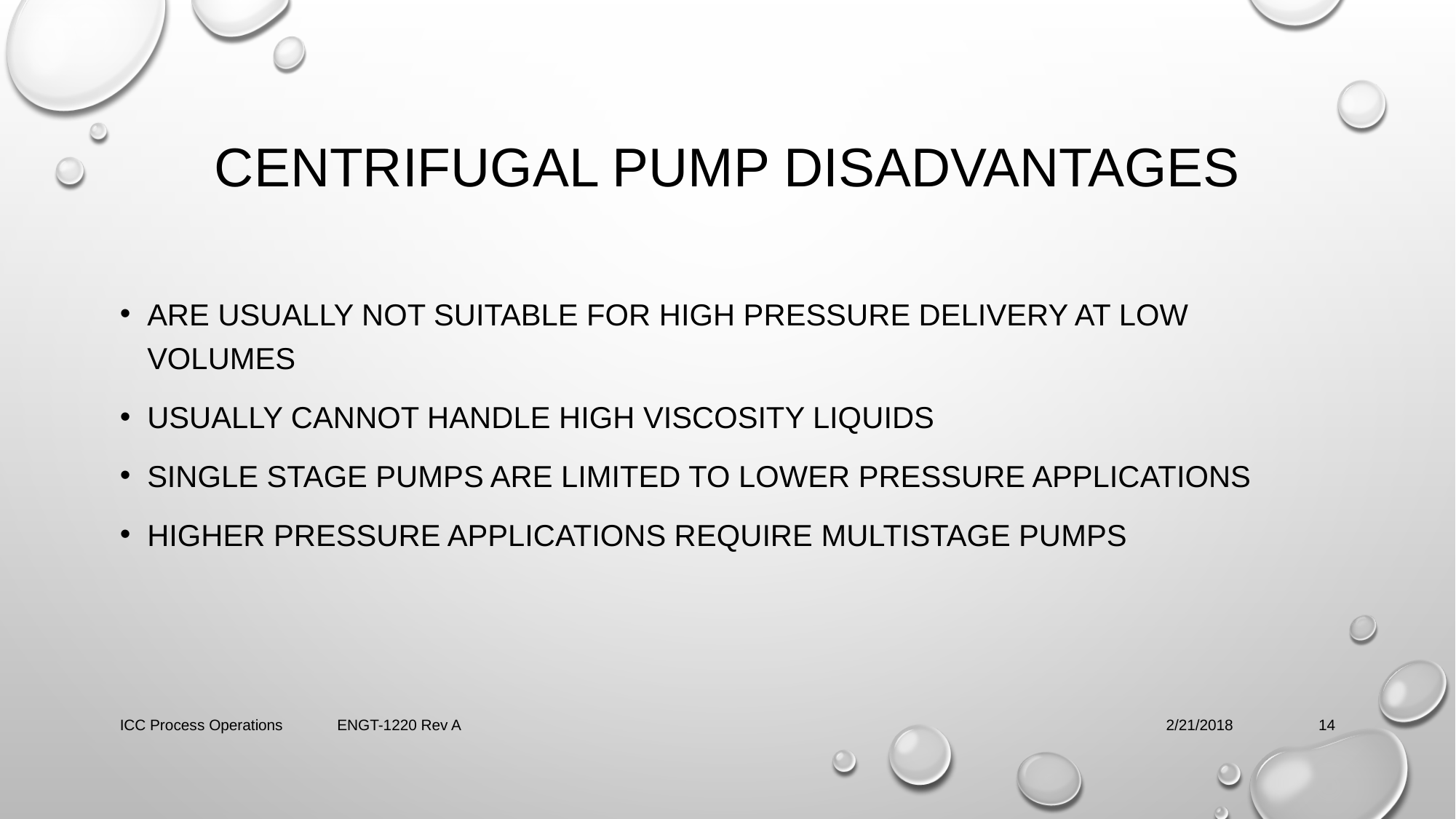

# Centrifugal Pump Disadvantages
Are usually not suitable for high pressure delivery at low volumes
Usually cannot handle high viscosity liquids
Single stage pumps are limited to lower pressure applications
Higher pressure applications require multistage pumps

ICC Process Operations             ENGT-1220 Rev A
2/21/2018
14